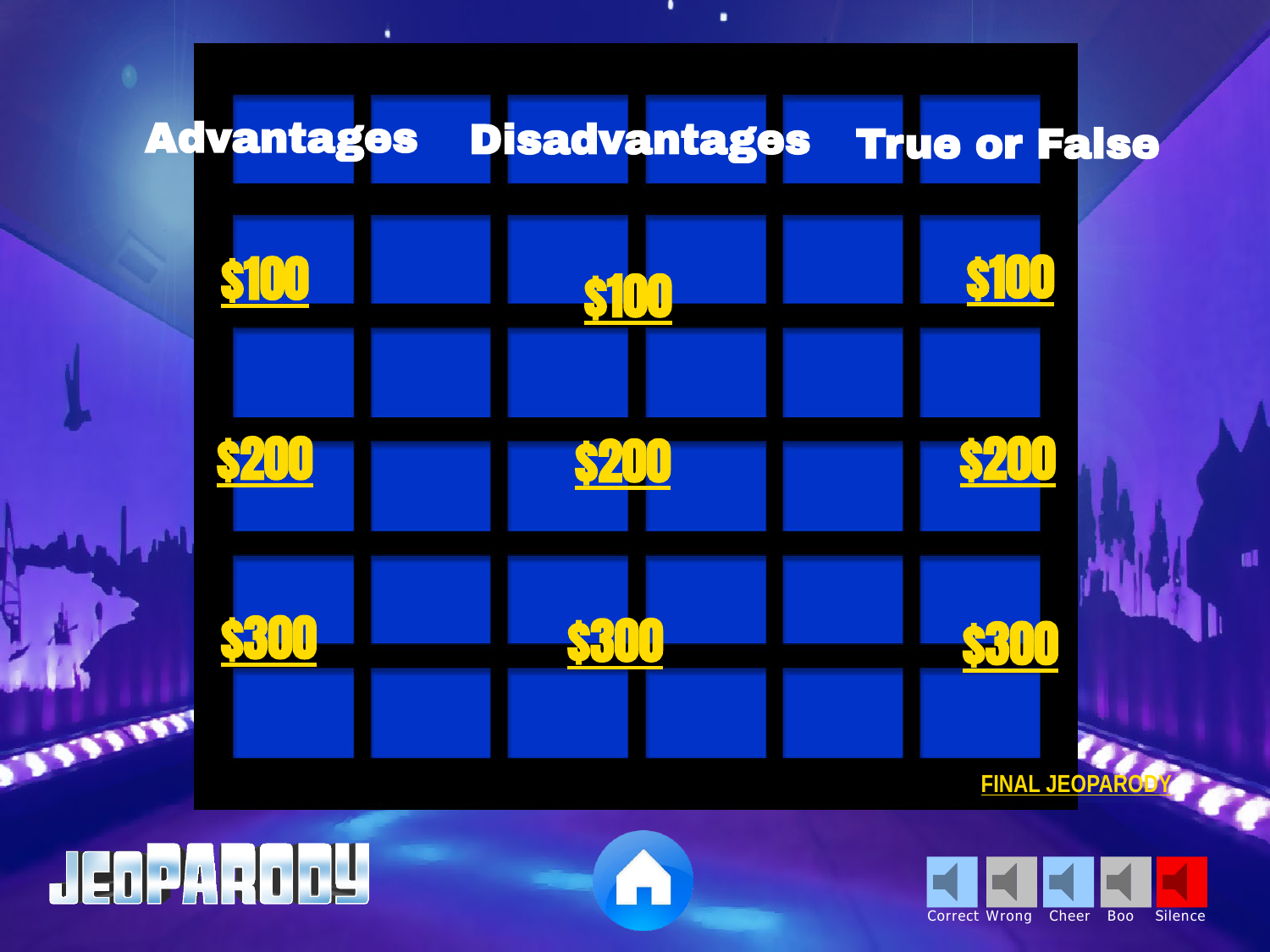

Advantages
Disadvantages
True or False
$100
$100
$100
$200
$200
$200
$300
$300
$300
FINAL JEOPARODY